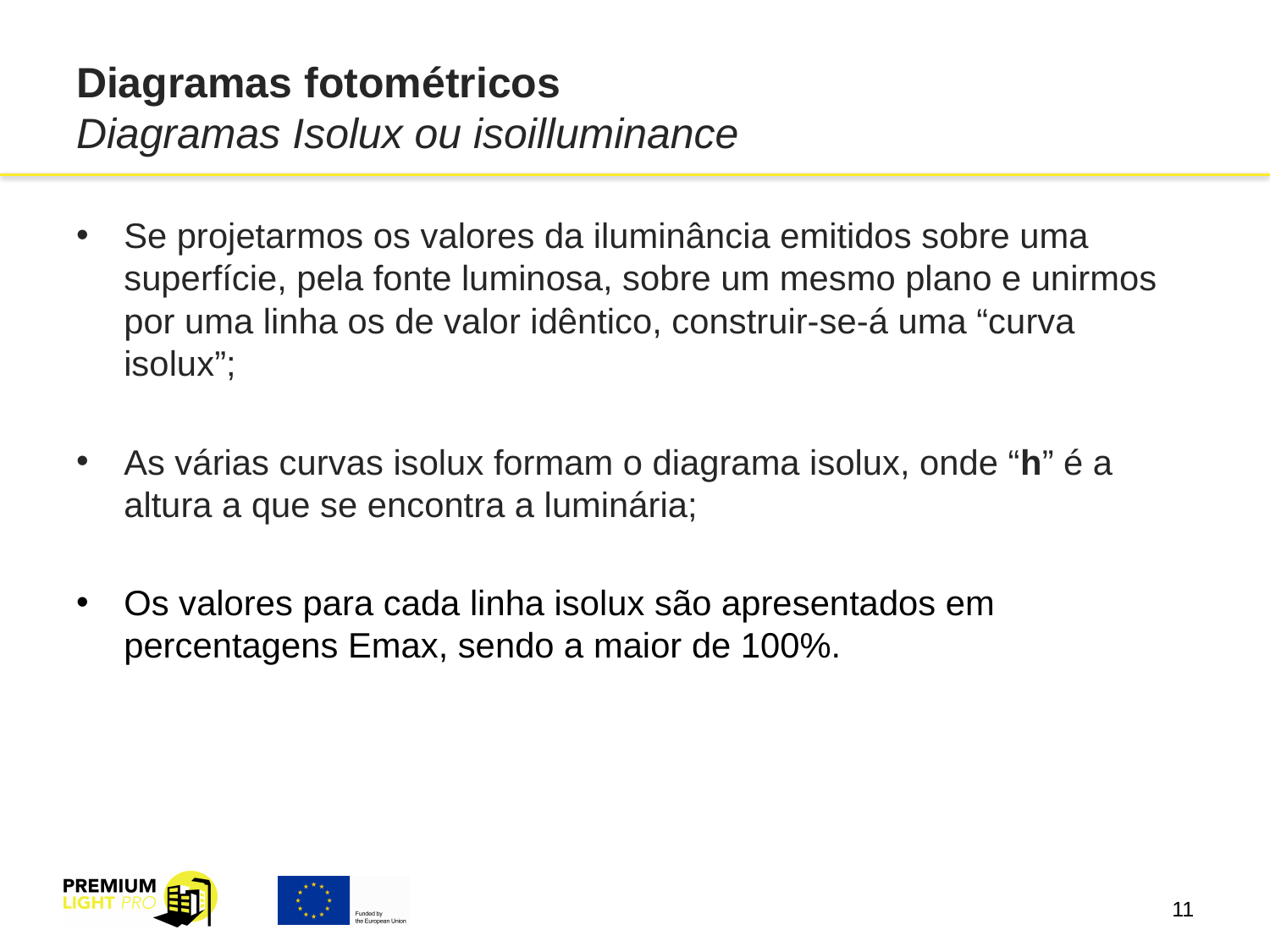

# Diagramas fotométricos Diagramas Isolux ou isoilluminance
Se projetarmos os valores da iluminância emitidos sobre uma superfície, pela fonte luminosa, sobre um mesmo plano e unirmos por uma linha os de valor idêntico, construir-se-á uma “curva isolux”;

As várias curvas isolux formam o diagrama isolux, onde “h” é a altura a que se encontra a luminária;

Os valores para cada linha isolux são apresentados em percentagens Emax, sendo a maior de 100%.